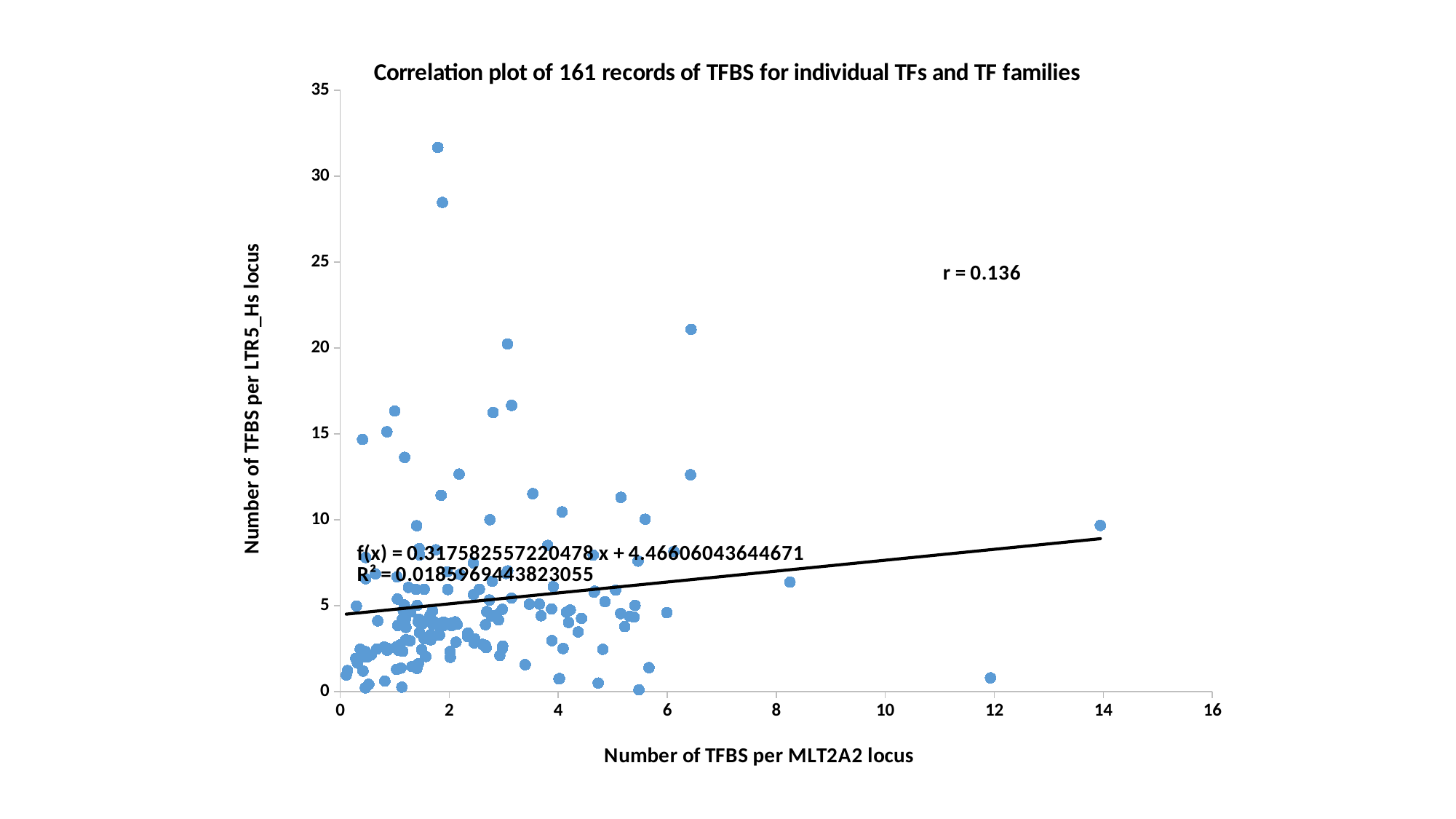

### Chart: Correlation plot of 161 records of TFBS for individual TFs and TF families

| Category | Per LTR5_Hs locus |
|---|---|